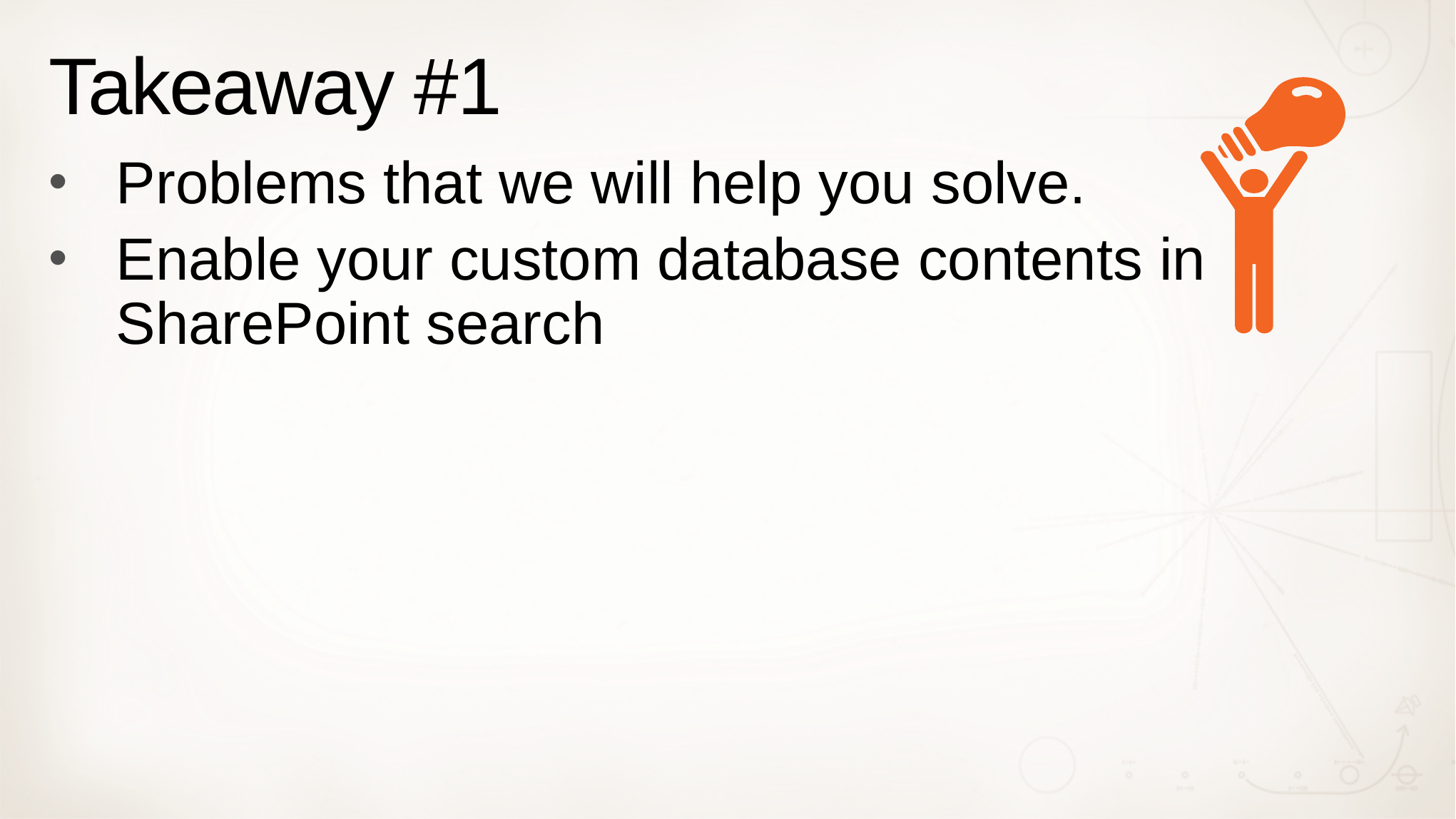

# Takeaway #1

Problems that we will help you solve.
Enable your custom database contents in SharePoint search